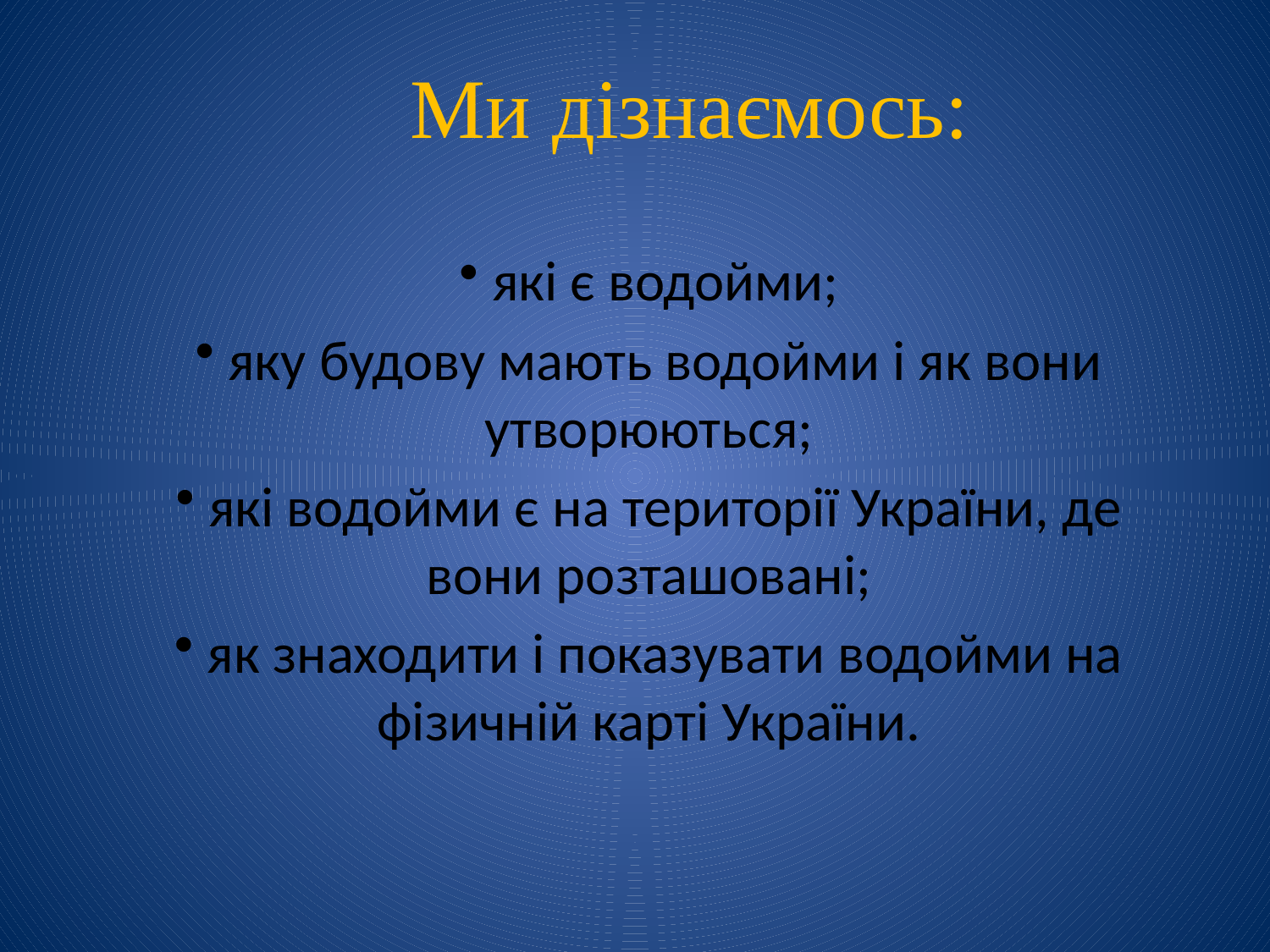

# Ми дізнаємось:
 які є водойми;
 яку будову мають водойми і як вони утворюються;
 які водойми є на території України, де вони розташовані;
 як знаходити і показувати водойми на фізичній карті України.